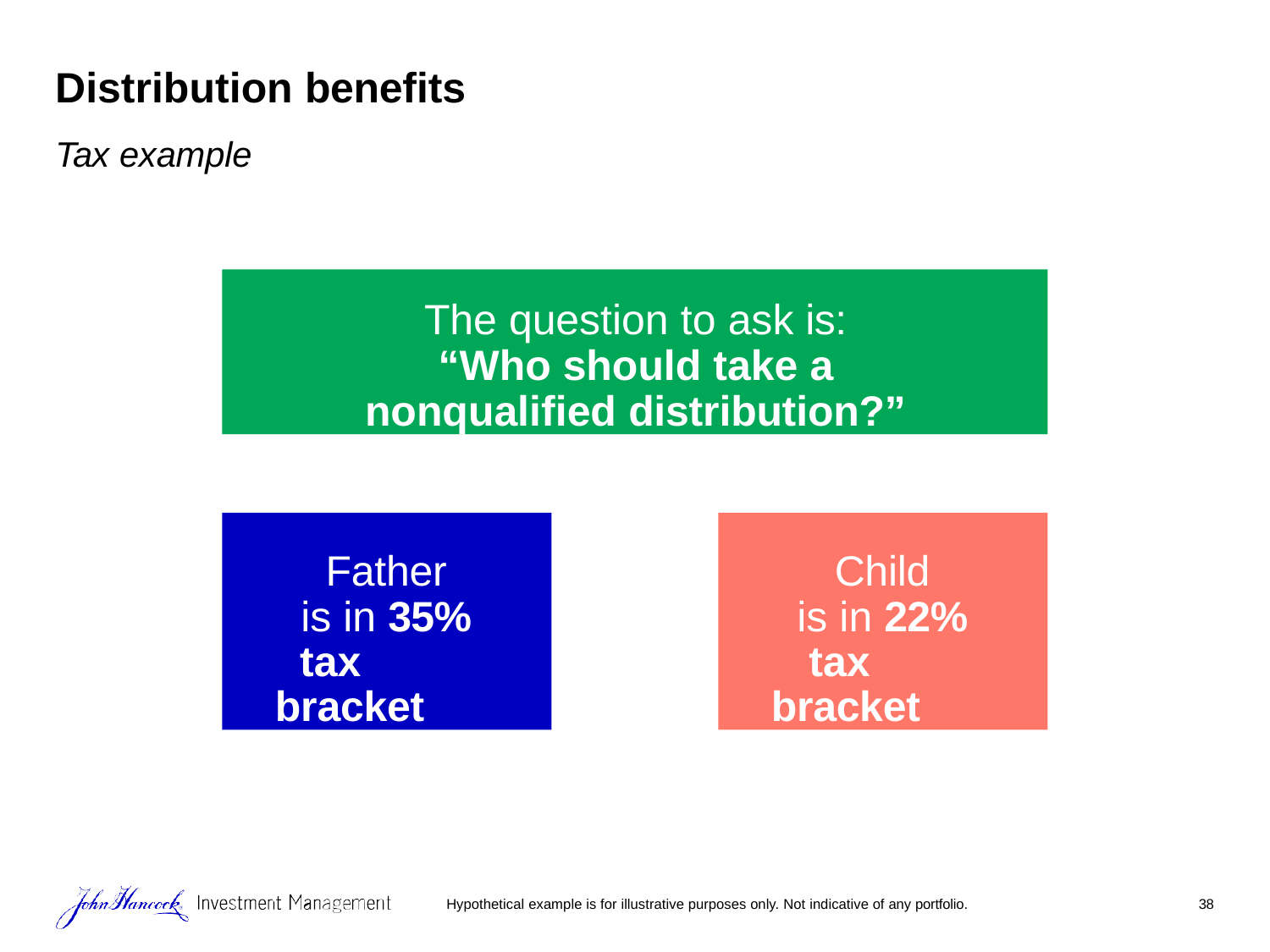

# Distribution benefits
Tax example
The question to ask is: “Who should take a nonqualified distribution?”
Father is in 35%
tax bracket
Child is in 22%
tax bracket
38
Hypothetical example is for illustrative purposes only. Not indicative of any portfolio.